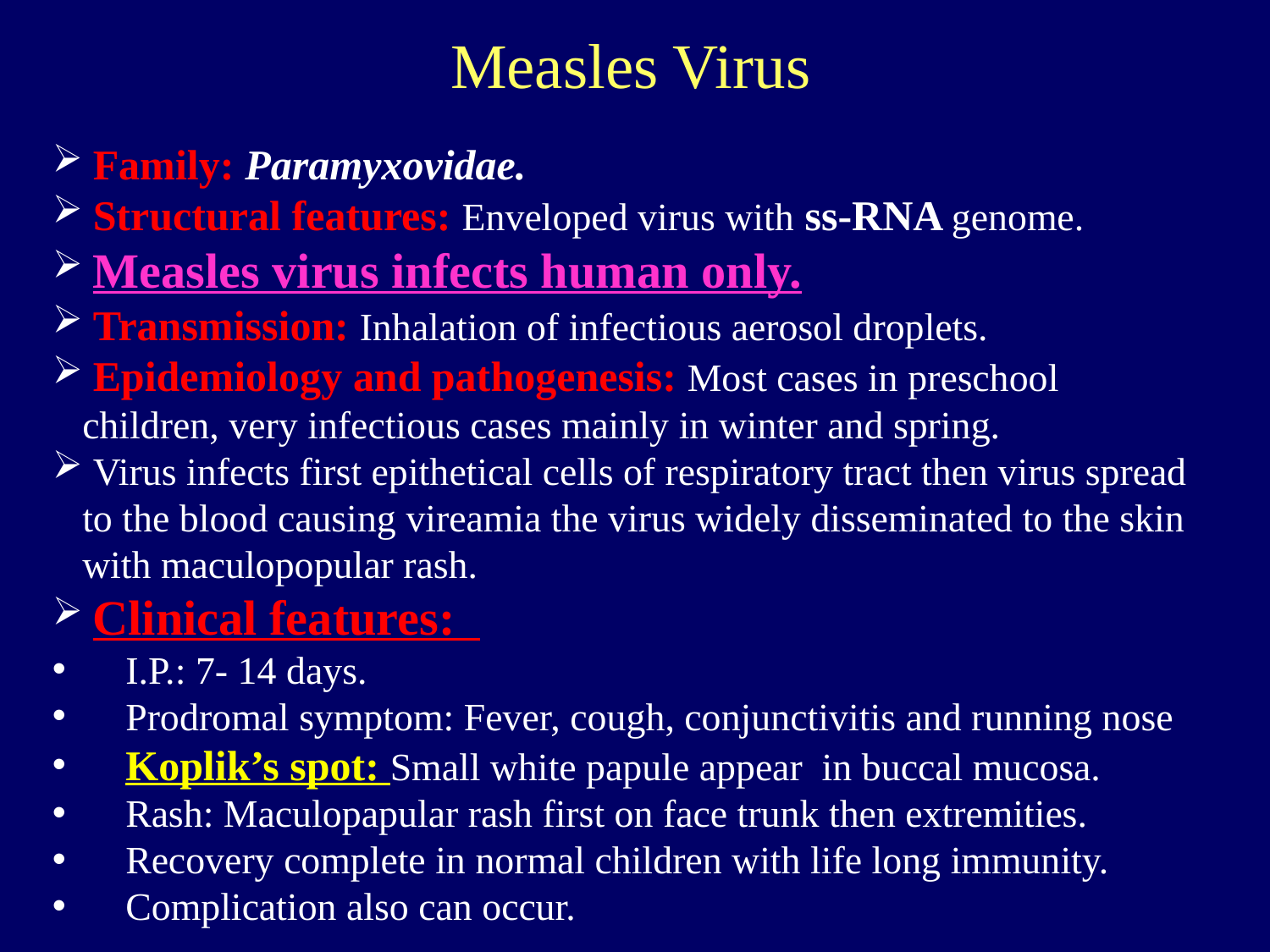

Measles Virus
 Family: Paramyxovidae.
 Structural features: Enveloped virus with ss-RNA genome.
 Measles virus infects human only.
 Transmission: Inhalation of infectious aerosol droplets.
 Epidemiology and pathogenesis: Most cases in preschool children, very infectious cases mainly in winter and spring.
 Virus infects first epithetical cells of respiratory tract then virus spread to the blood causing vireamia the virus widely disseminated to the skin with maculopopular rash.
 Clinical features:
 I.P.: 7- 14 days.
 Prodromal symptom: Fever, cough, conjunctivitis and running nose
 Koplik’s spot: Small white papule appear  in buccal mucosa.
 Rash: Maculopapular rash first on face trunk then extremities.
 Recovery complete in normal children with life long immunity.
 Complication also can occur.